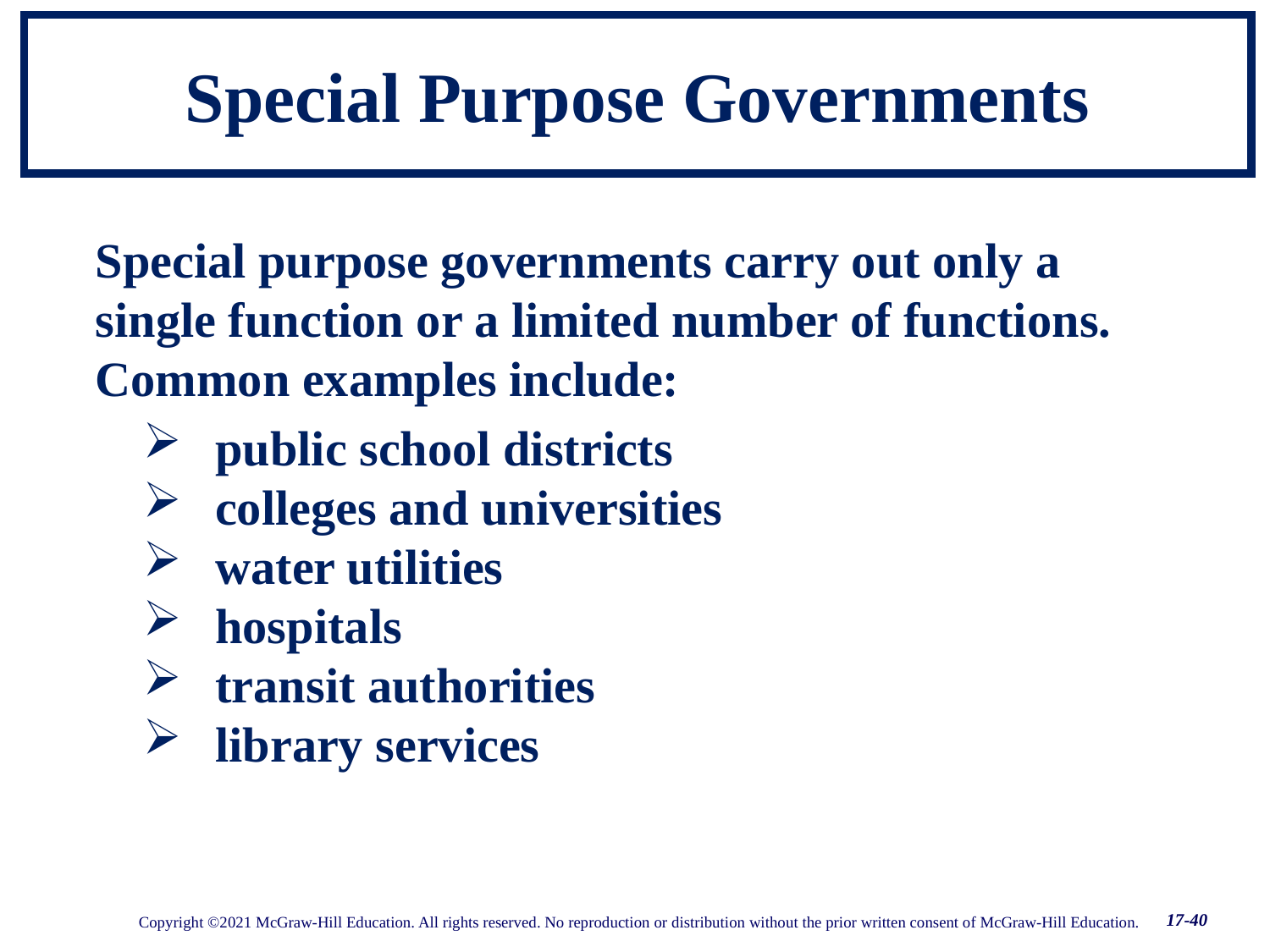

17-40
# Special Purpose Governments
Special purpose governments carry out only a single function or a limited number of functions. Common examples include:
public school districts
colleges and universities
water utilities
hospitals
transit authorities
library services

17-40
Copyright ©2021 McGraw-Hill Education. All rights reserved. No reproduction or distribution without the prior written consent of McGraw-Hill Education.